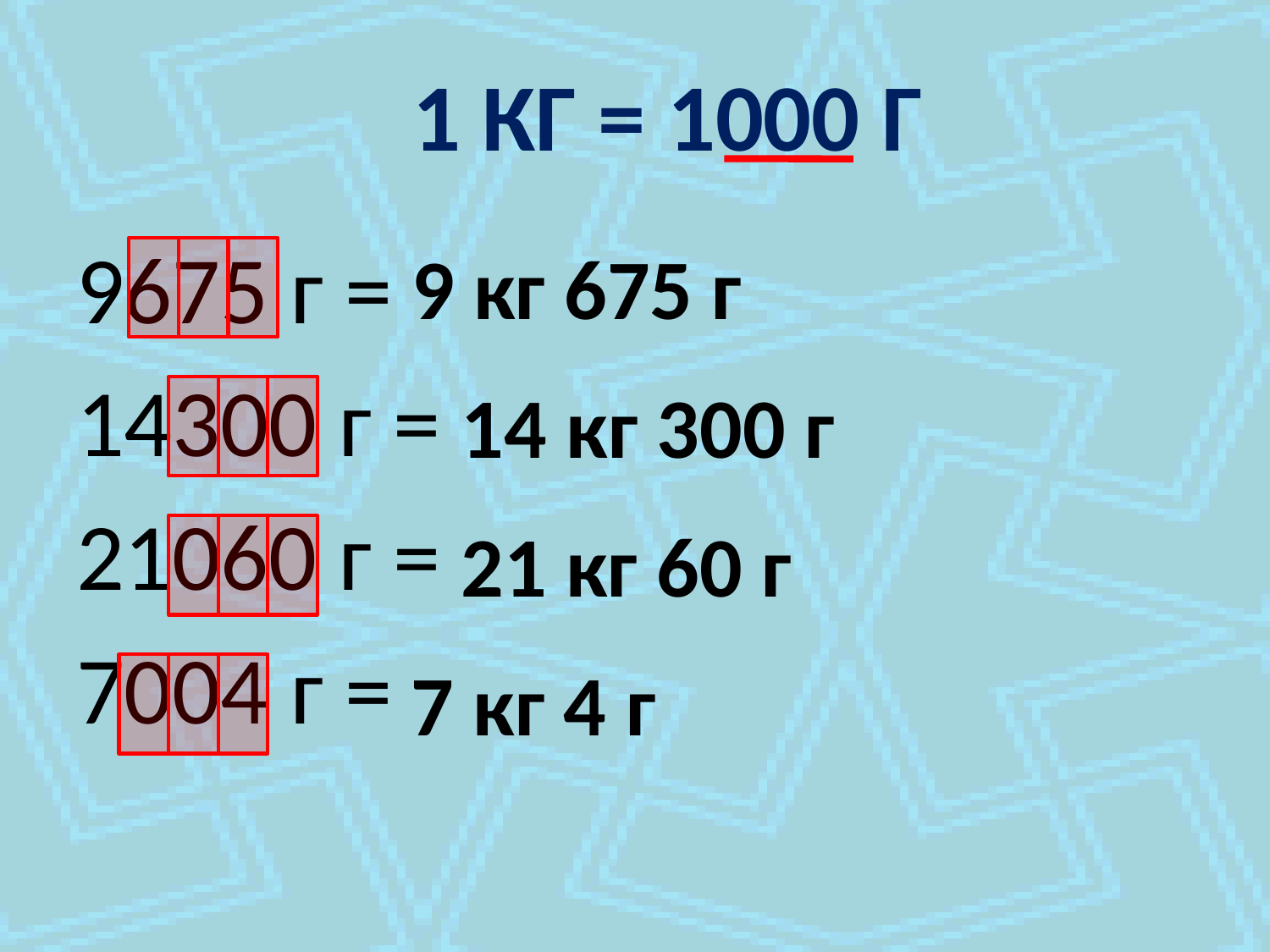

1 кг = 1000 г
9675 г =
14300 г =
21060 г =
7004 г =
9 кг 675 г

14 кг 300 г

21 кг 60 г

7 кг 4 г